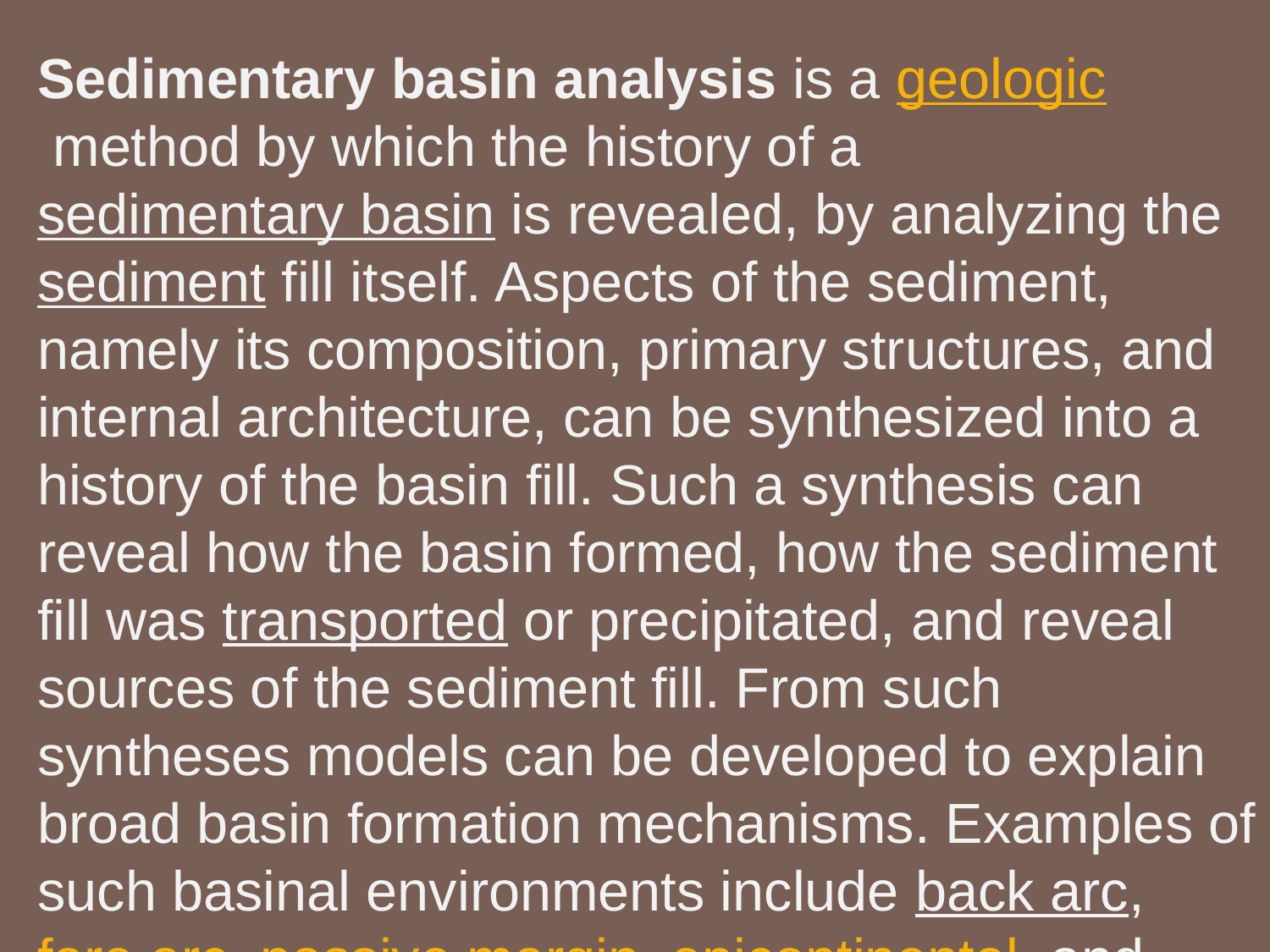

Sedimentary basin analysis is a geologic method by which the history of a sedimentary basin is revealed, by analyzing the sediment fill itself. Aspects of the sediment, namely its composition, primary structures, and internal architecture, can be synthesized into a history of the basin fill. Such a synthesis can reveal how the basin formed, how the sediment fill was transported or precipitated, and reveal sources of the sediment fill. From such syntheses models can be developed to explain broad basin formation mechanisms. Examples of such basinal environments include back arc, fore arc, passive margin, epicontinental, and extensional basins.